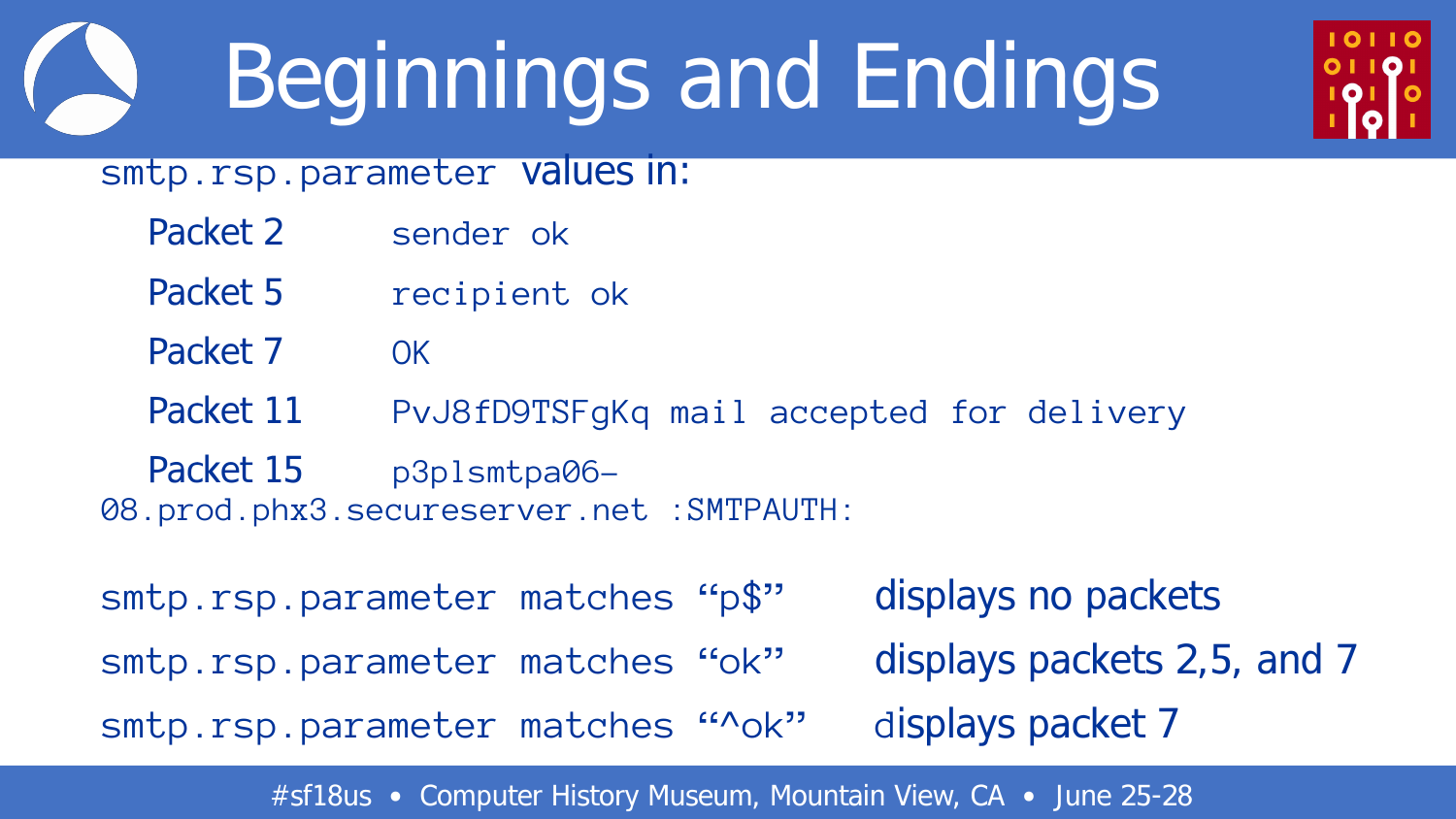

# Beginnings and Endings
smtp.rsp.parameter values in:
    Packet 2	sender ok
    Packet 5 	recipient ok
    Packet 7	OK
    Packet 11	PvJ8fD9TSFgKq mail accepted for delivery
    Packet 15	p3plsmtpa06-08.prod.phx3.secureserver.net :SMTPAUTH:

smtp.rsp.parameter matches “p$”       displays no packets
smtp.rsp.parameter matches “ok”    displays packets 2,5, and 7
smtp.rsp.parameter matches “^ok”   displays packet 7